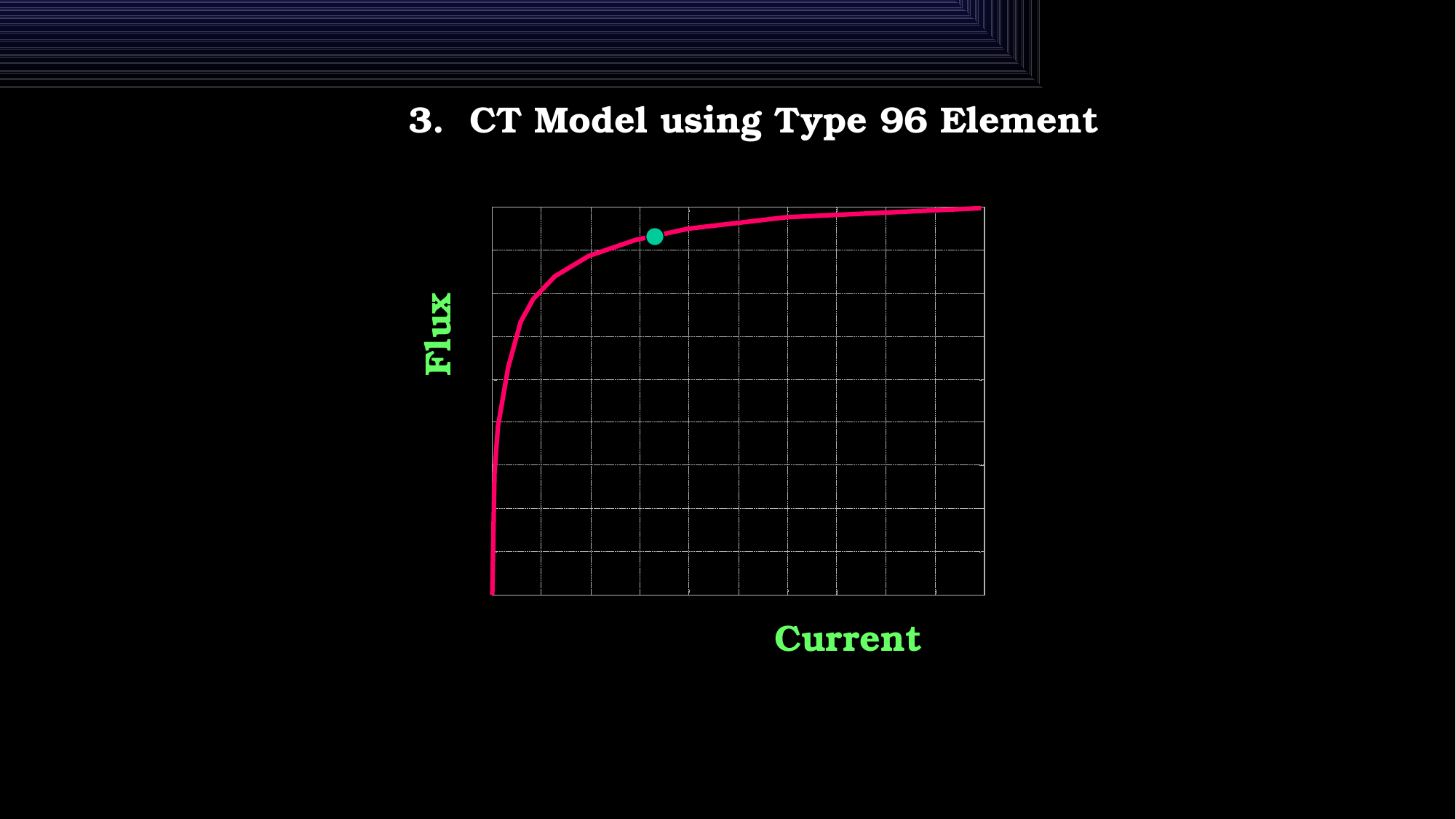

3.  CT Model using Type 96 Element

Flux
Current